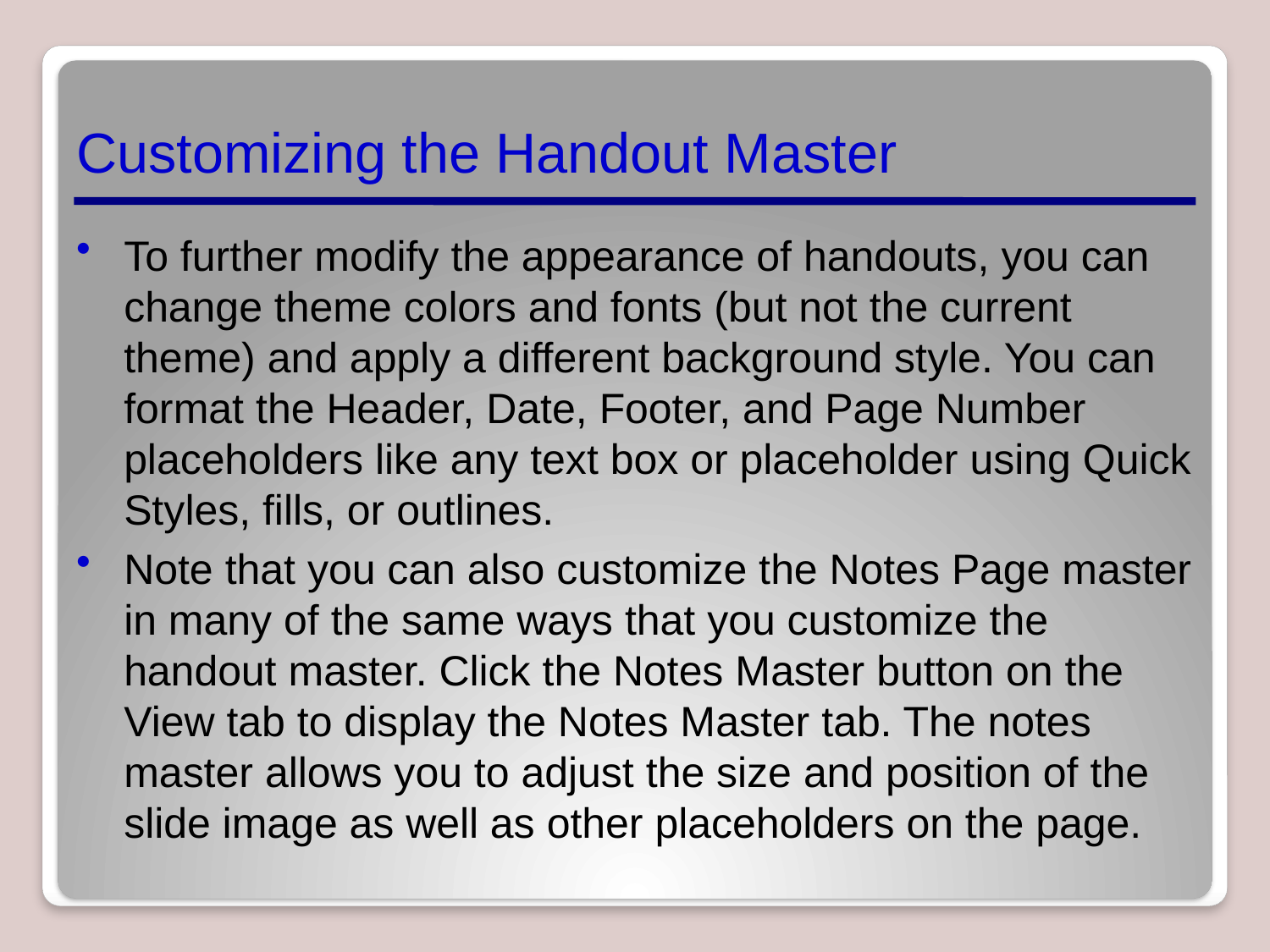

# Customizing the Handout Master
To further modify the appearance of handouts, you can change theme colors and fonts (but not the current theme) and apply a different background style. You can format the Header, Date, Footer, and Page Number placeholders like any text box or placeholder using Quick Styles, fills, or outlines.
Note that you can also customize the Notes Page master in many of the same ways that you customize the handout master. Click the Notes Master button on the View tab to display the Notes Master tab. The notes master allows you to adjust the size and position of the slide image as well as other placeholders on the page.